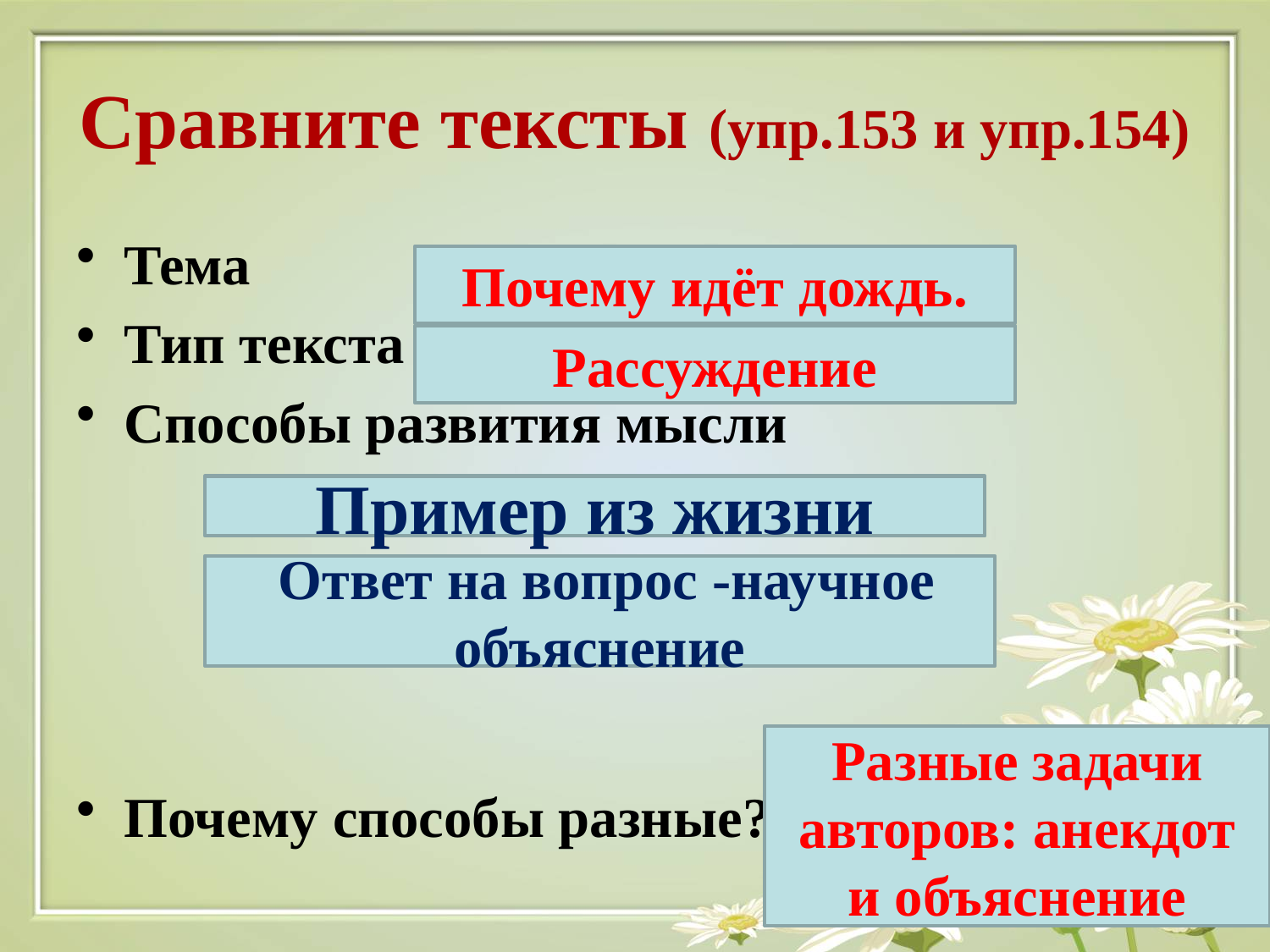

# Сравните тексты (упр.153 и упр.154)
Тема
Тип текста
Способы развития мысли

Почему способы разные?

Почему идёт дождь.
Рассуждение
Пример из жизни
 Ответ на вопрос -научное объяснение
Разные задачи авторов: анекдот и объяснение